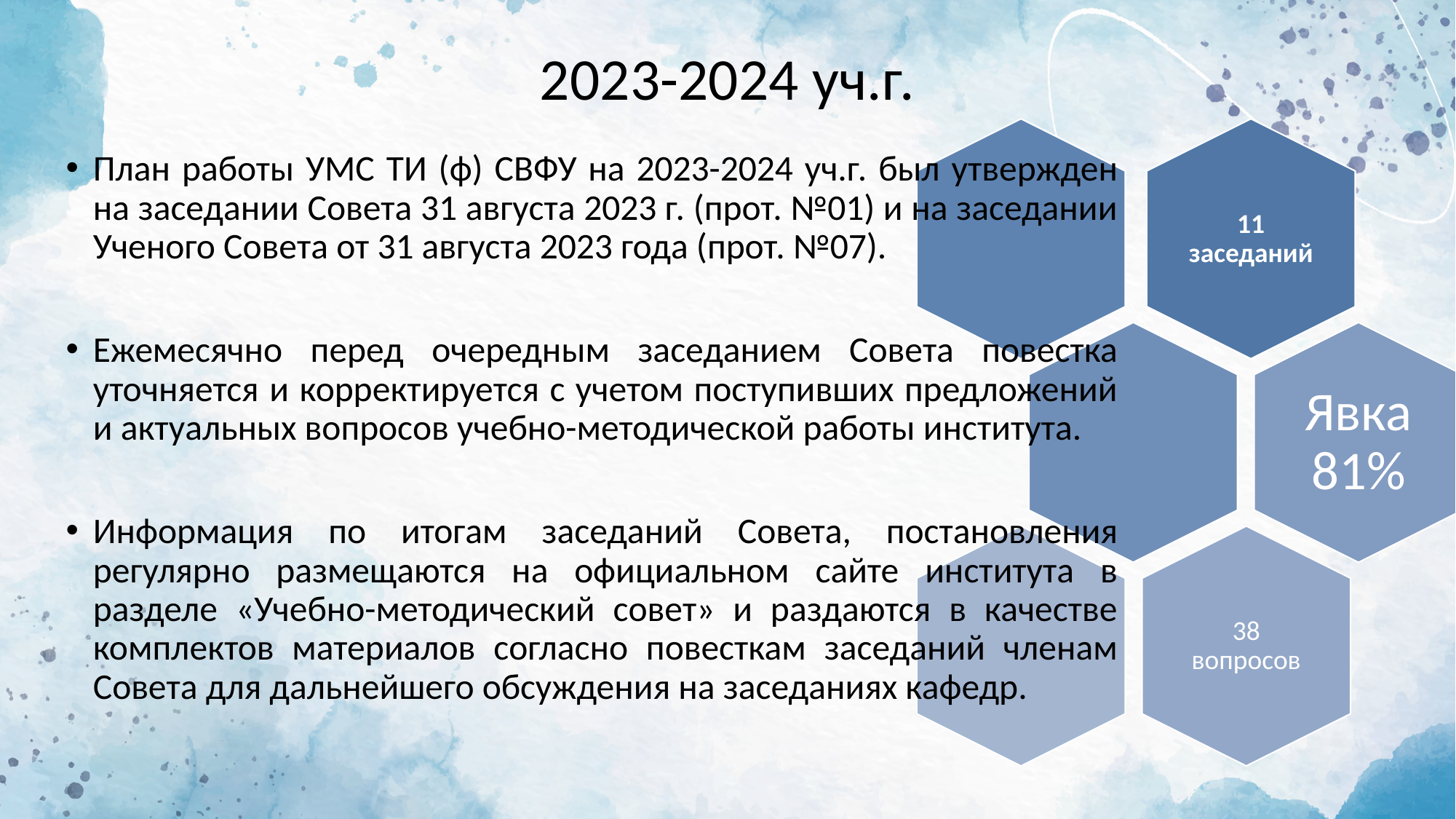

# 2023-2024 уч.г.
11 заседаний

Явка 81%
38 вопросов

План работы УМС ТИ (ф) СВФУ на 2023-2024 уч.г. был утвержден на заседании Совета 31 августа 2023 г. (прот. №01) и на заседании Ученого Совета от 31 августа 2023 года (прот. №07).

Ежемесячно перед очередным заседанием Совета повестка уточняется и корректируется с учетом поступивших предложений и актуальных вопросов учебно-методической работы института.

Информация по итогам заседаний Совета, постановления регулярно размещаются на официальном сайте института в разделе «Учебно-методический совет» и раздаются в качестве комплектов материалов согласно повесткам заседаний членам Совета для дальнейшего обсуждения на заседаниях кафедр.